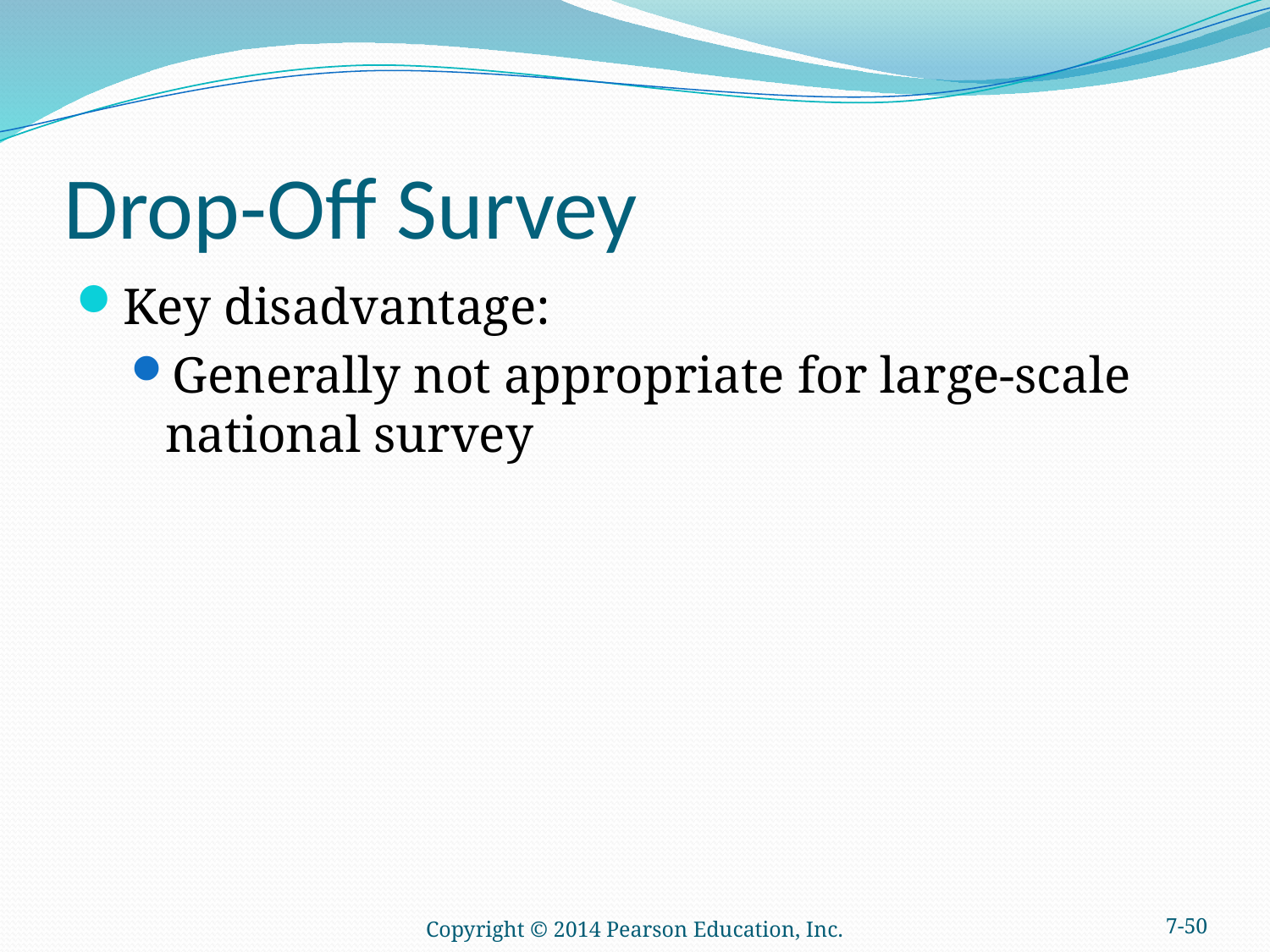

# Drop-Off Survey
Key disadvantage:
Generally not appropriate for large-scale national survey